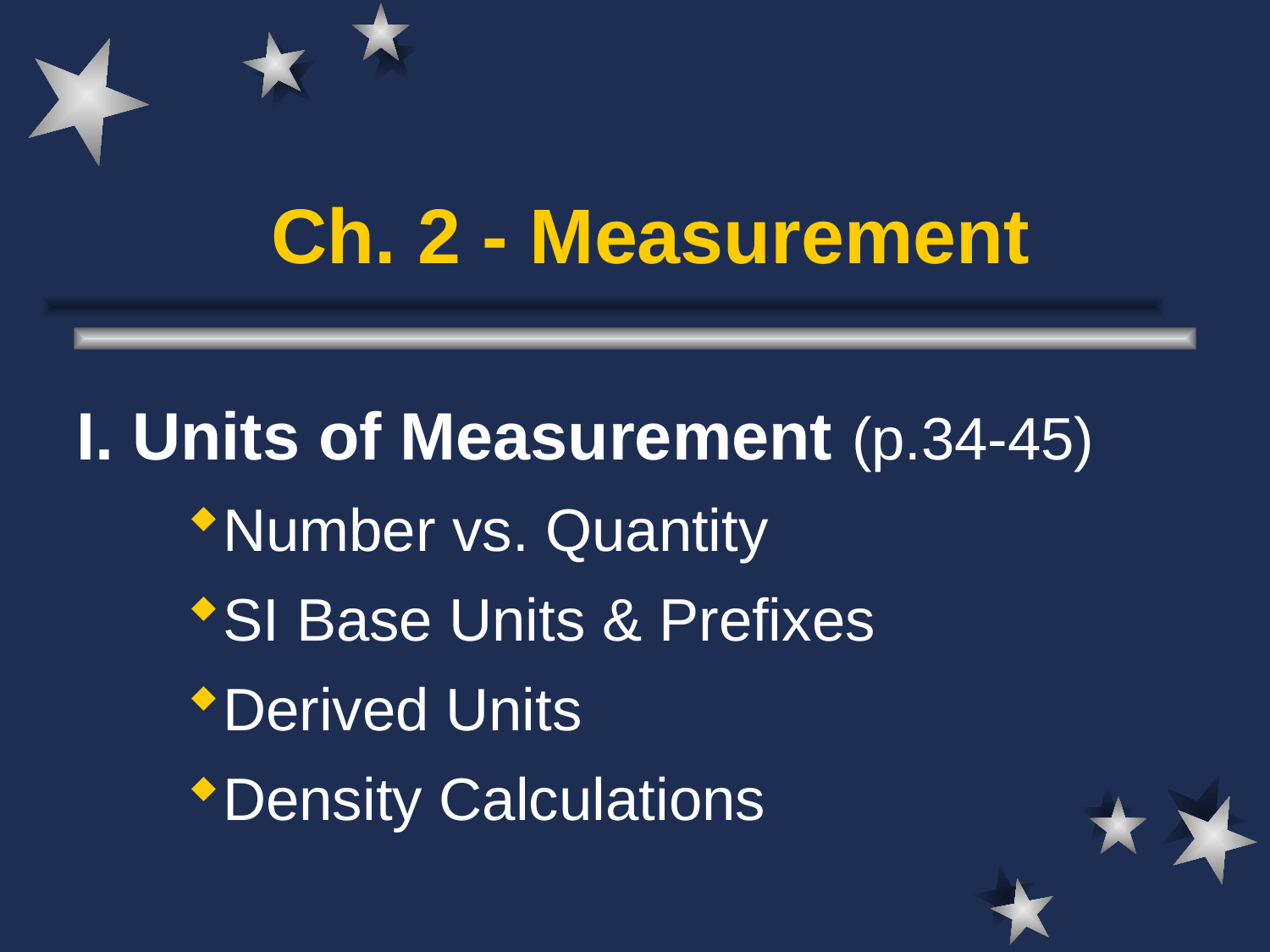

# Ch. 2 - Measurement
I. Units of Measurement (p.34-45)
Number vs. Quantity
SI Base Units & Prefixes
Derived Units
Density Calculations